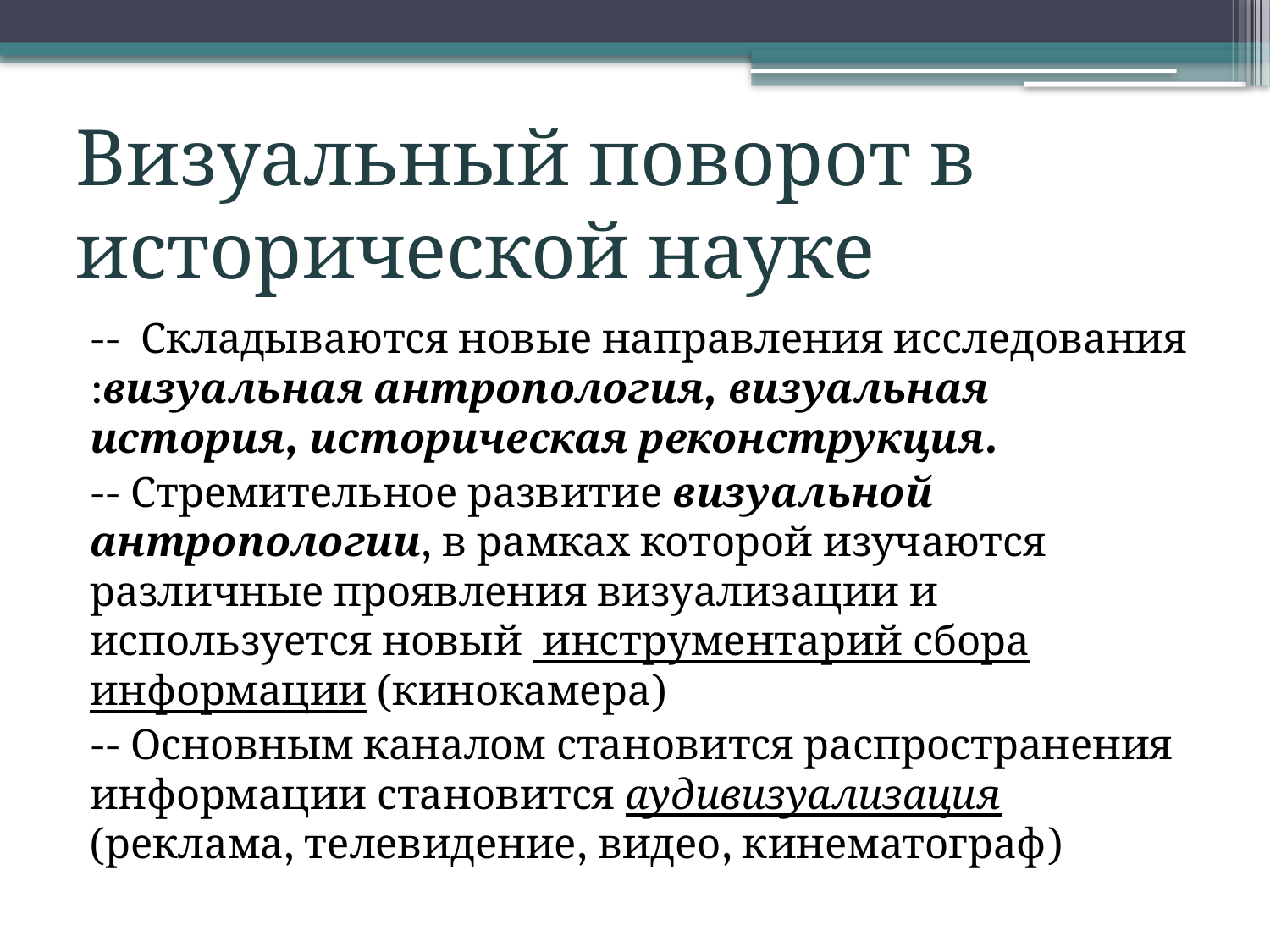

# Визуальный поворот в исторической науке
--  Складываются новые направления исследования :визуальная антропология, визуальная история, историческая реконструкция.
-- Стремительное развитие визуальной антропологии, в рамках которой изучаются различные проявления визуализации и используется новый  инструментарий сбора информации (кинокамера)
-- Основным каналом становится распространения информации становится аудивизуализация (реклама, телевидение, видео, кинематограф)